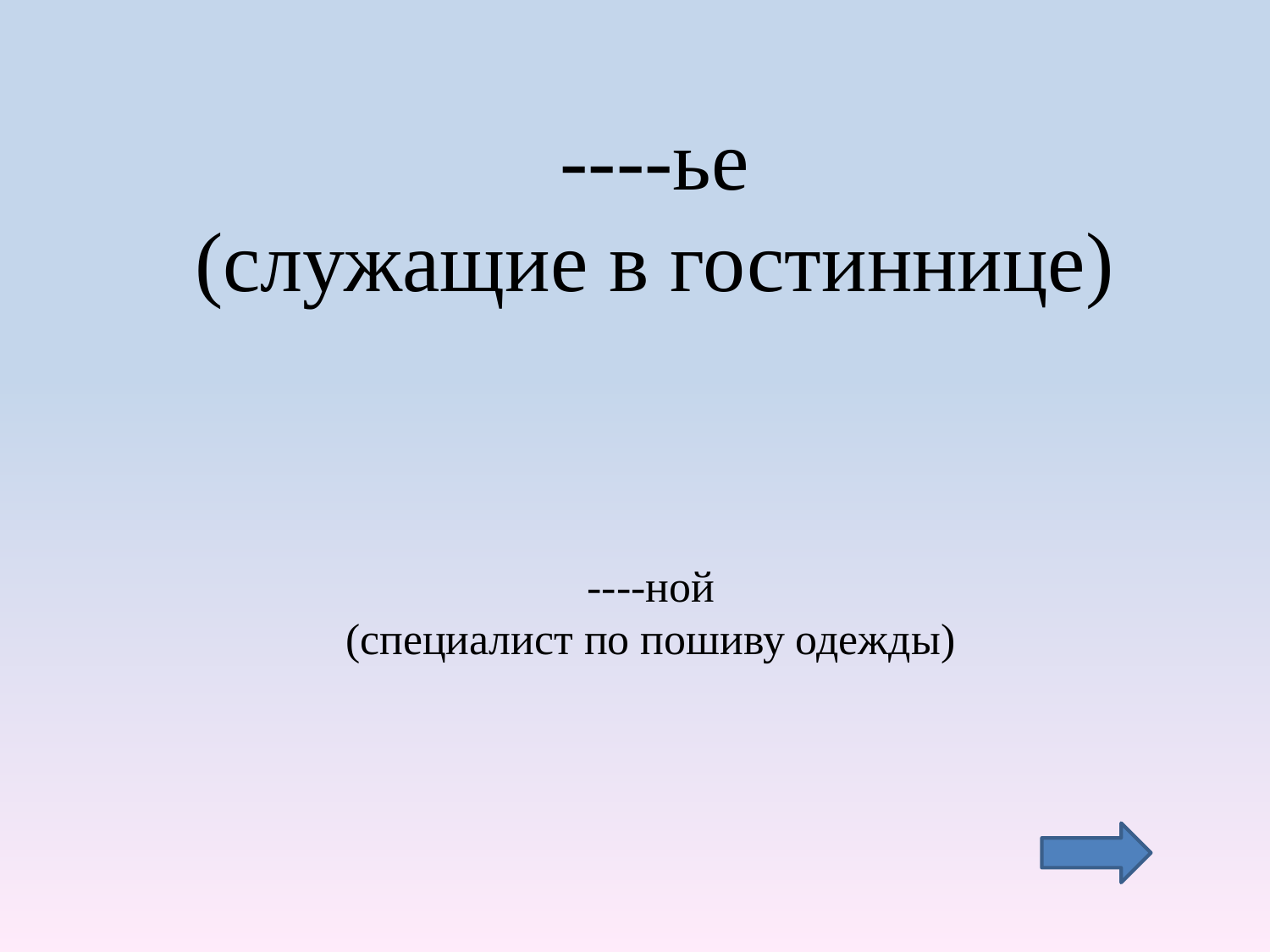

----ье
(служащие в гостиннице)
# ----ной (специалист по пошиву одежды)